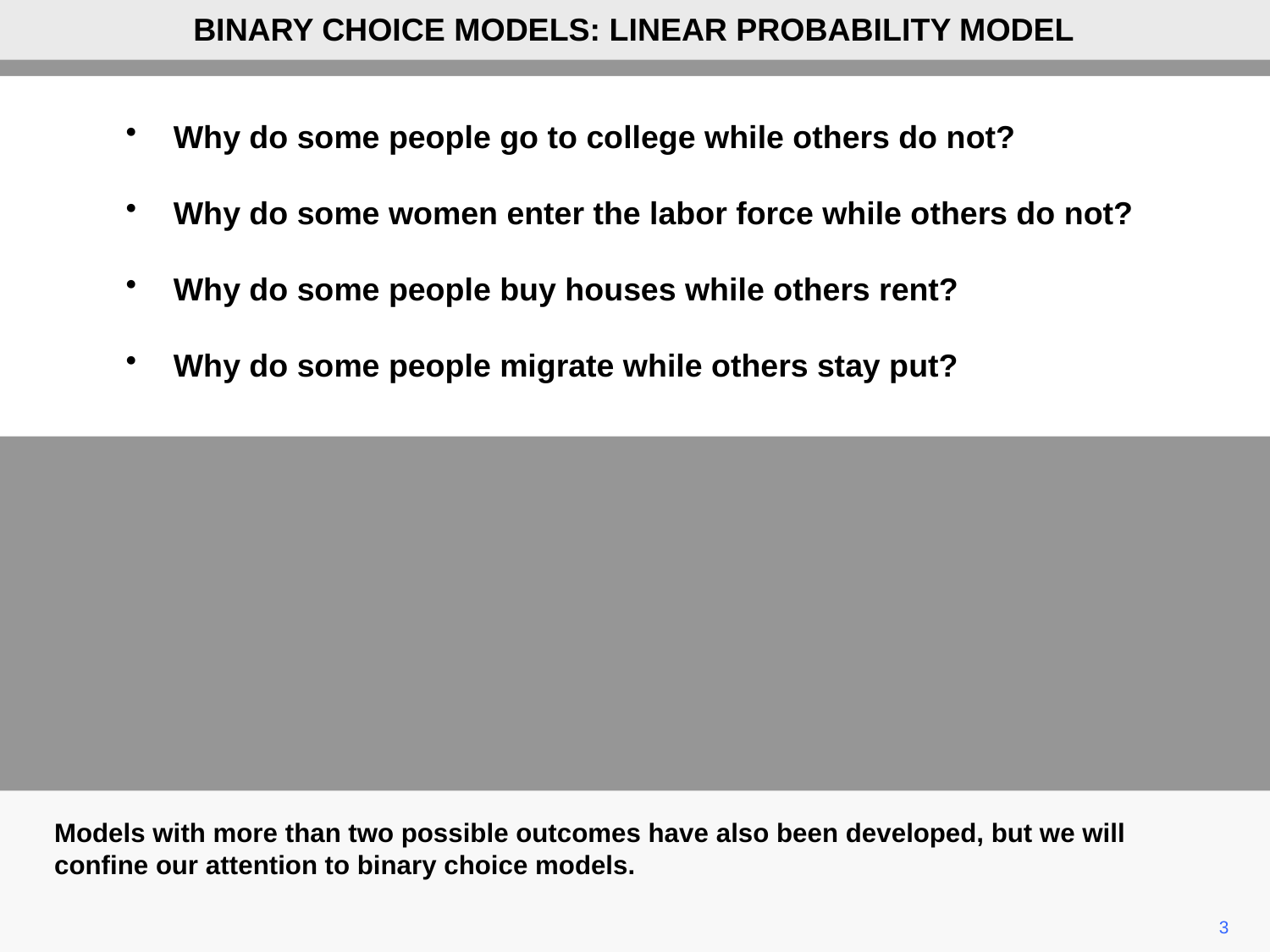

BINARY CHOICE MODELS: LINEAR PROBABILITY MODEL

Why do some people go to college while others do not?

Why do some women enter the labor force while others do not?

Why do some people buy houses while others rent?

Why do some people migrate while others stay put?

Models with more than two possible outcomes have also been developed, but we will confine our attention to binary choice models.
3